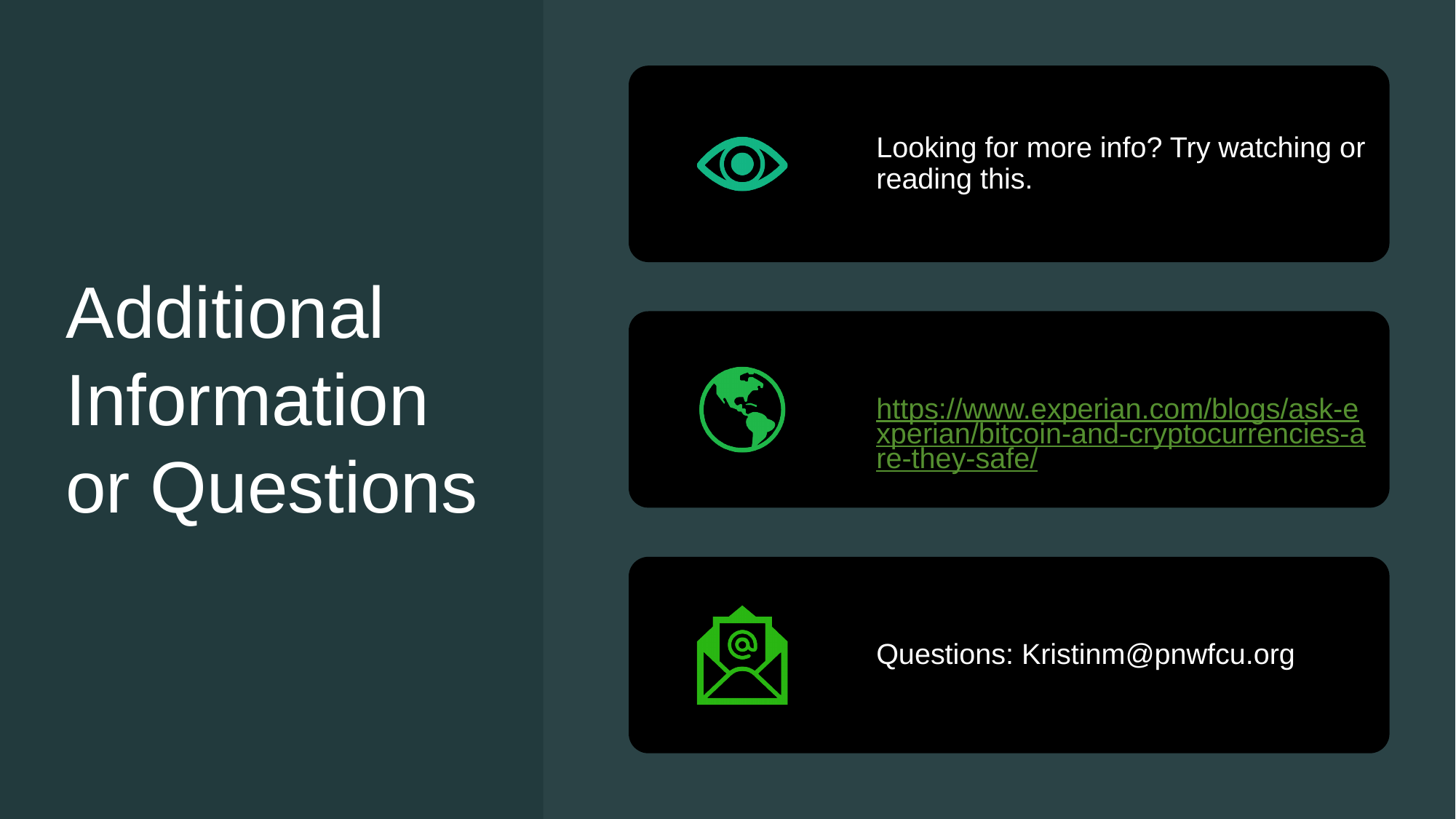

# Additional Information or Questions
Looking for more info? Try watching or reading this.
https://www.experian.com/blogs/ask-experian/bitcoin-and-cryptocurrencies-are-they-safe/
Questions: Kristinm@pnwfcu.org